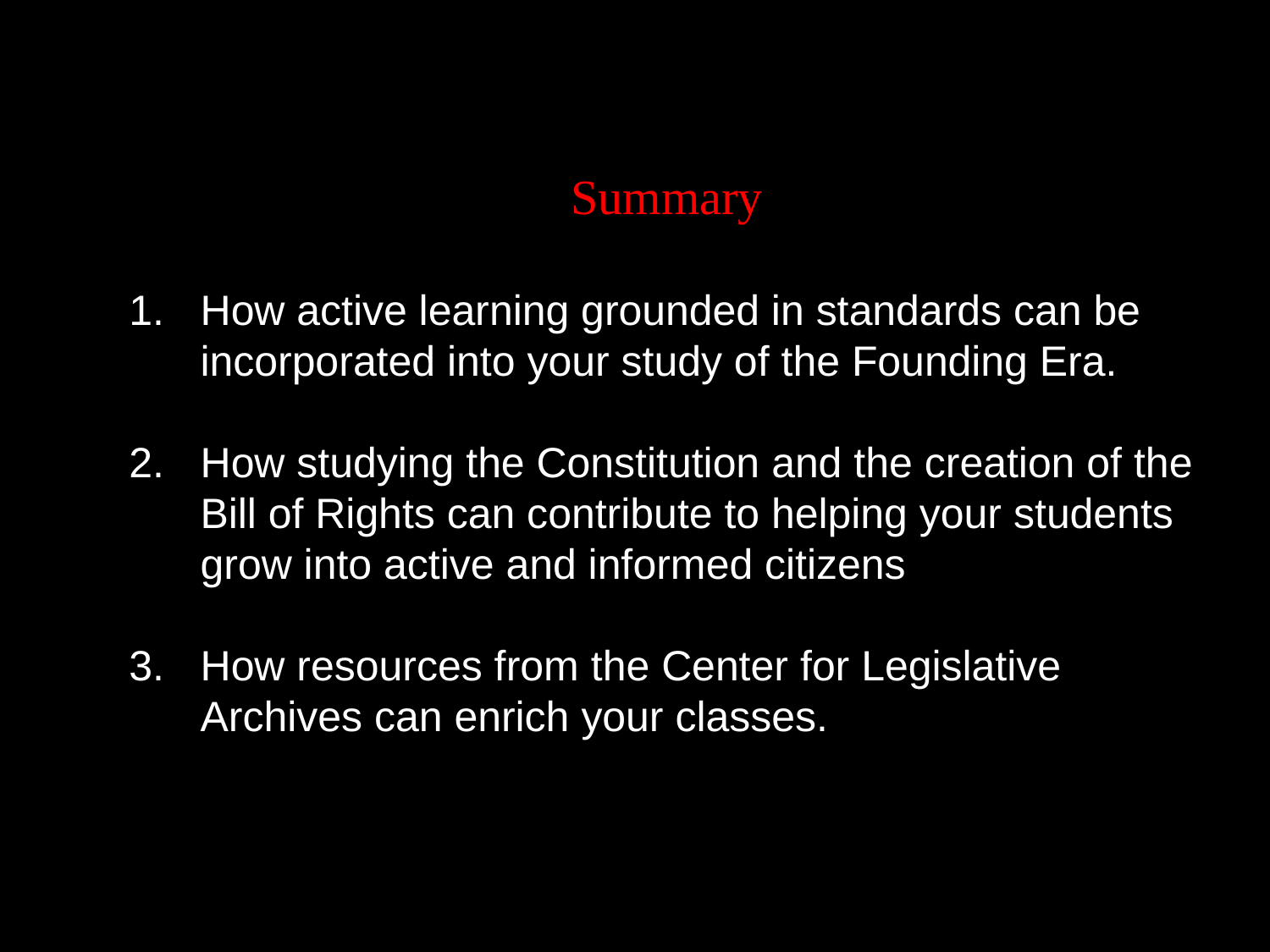

Summary

How active learning grounded in standards can be incorporated into your study of the Founding Era.

How studying the Constitution and the creation of the Bill of Rights can contribute to helping your students grow into active and informed citizens

How resources from the Center for Legislative Archives can enrich your classes.